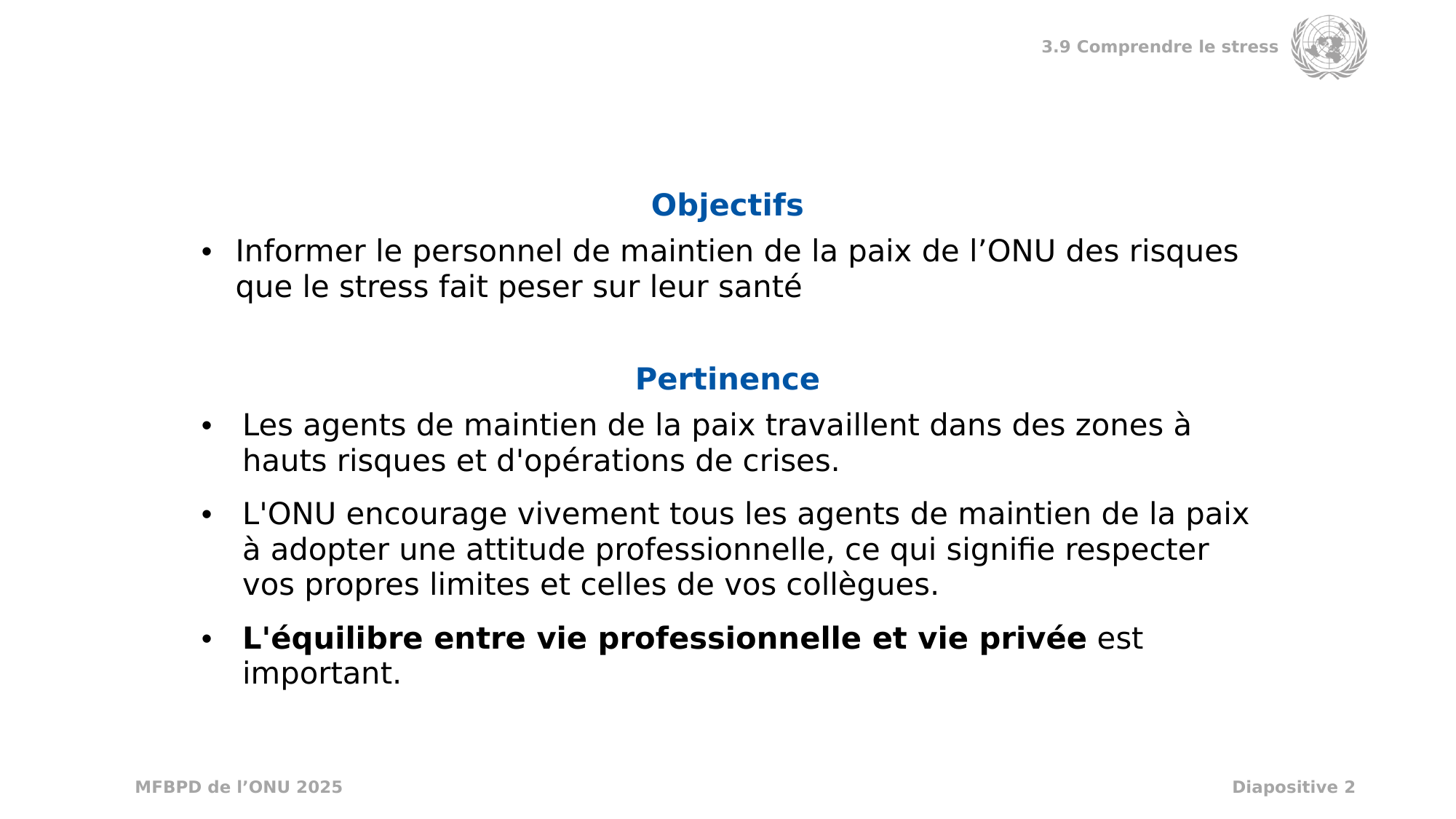

| Objectifs |
| --- |
| Informer le personnel de maintien de la paix de l’ONU des risques que le stress fait peser sur leur santé |
|  |
| Pertinence |
| Les agents de maintien de la paix travaillent dans des zones à hauts risques et d'opérations de crises.  L'ONU encourage vivement tous les agents de maintien de la paix à adopter une attitude professionnelle, ce qui signifie respecter vos propres limites et celles de vos collègues. L'équilibre entre vie professionnelle et vie privée est important. |